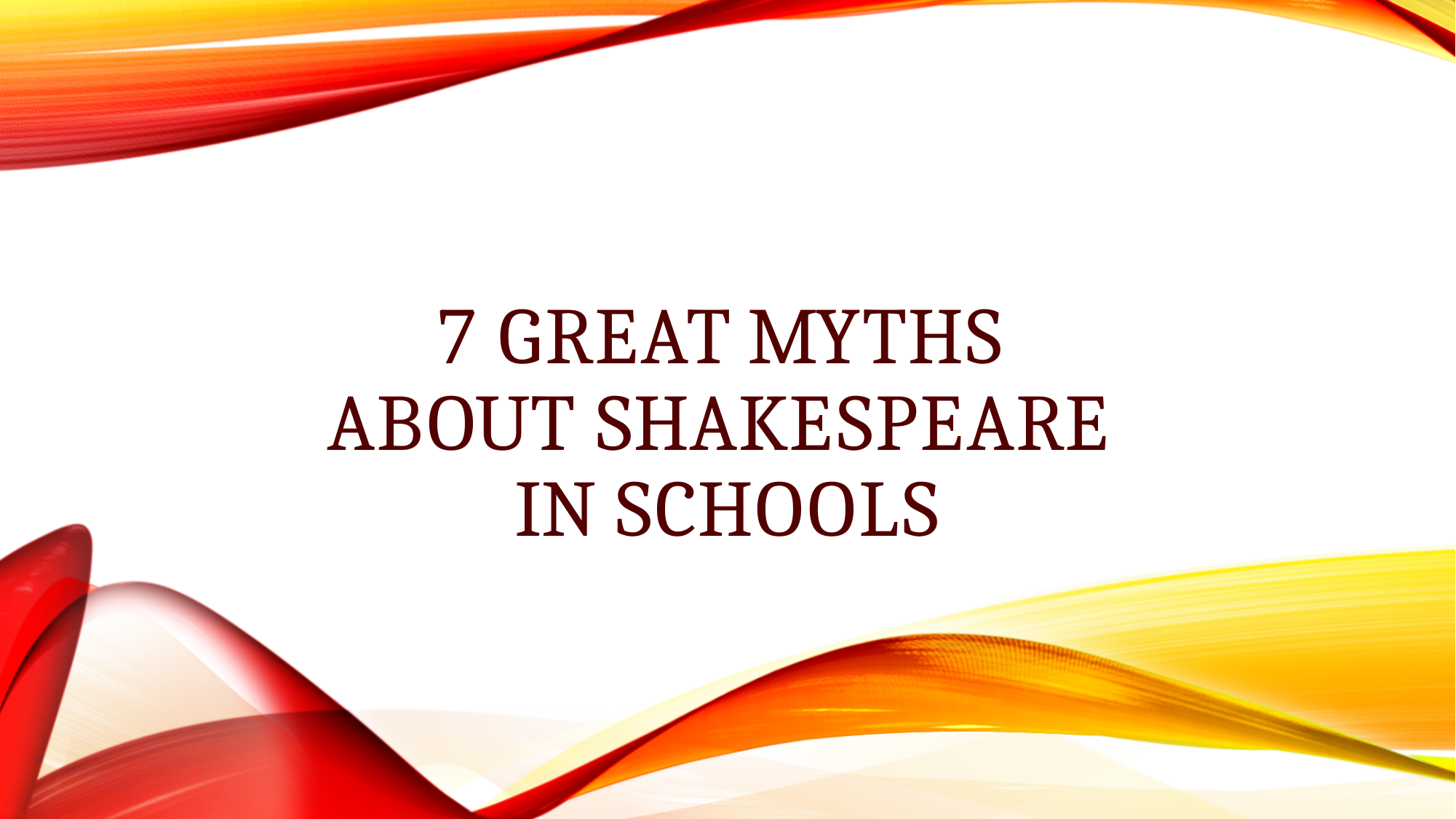

# 7 GREAT MYTHS ABOUT SHAKESPEARE IN SCHOOLS